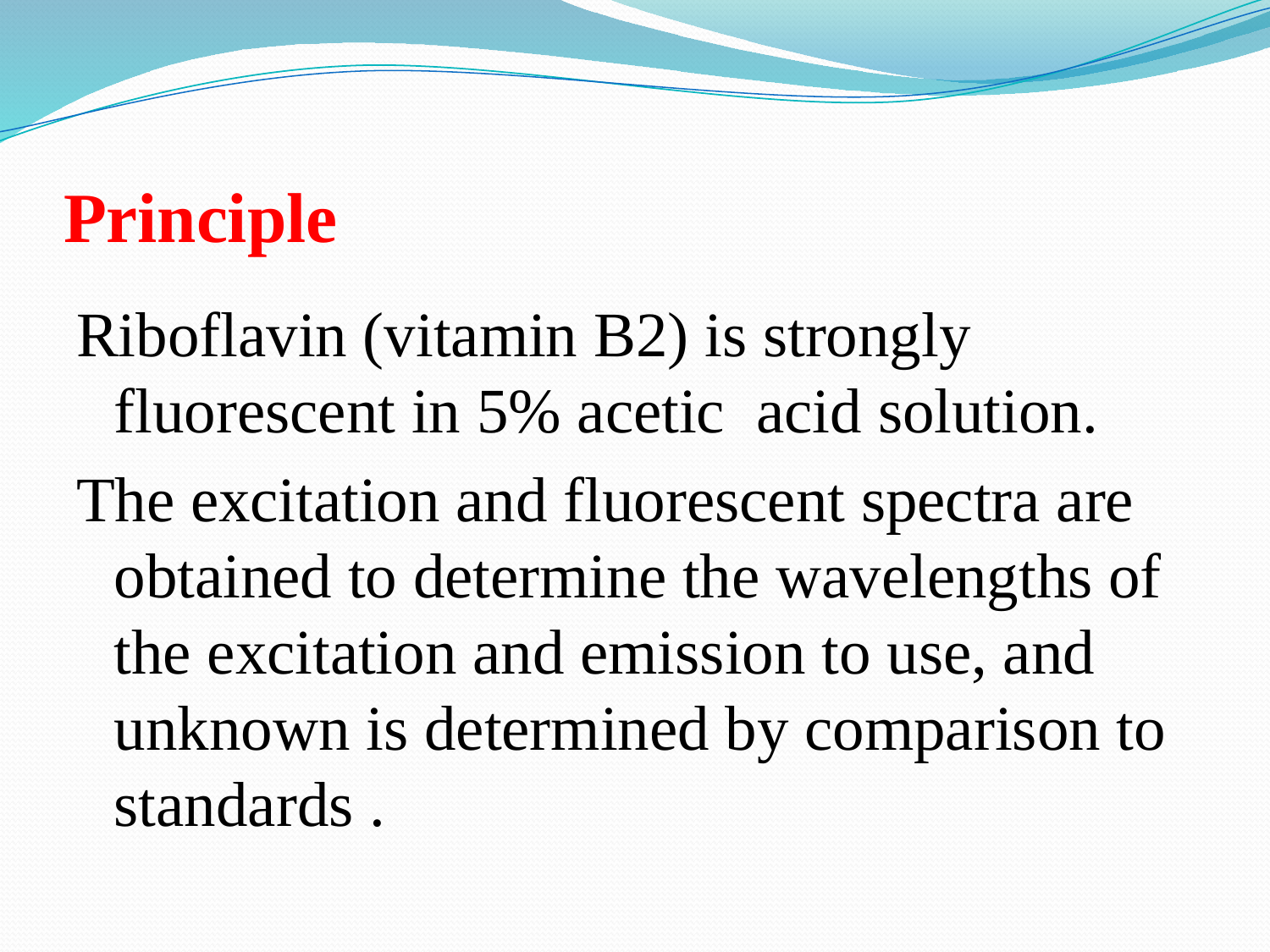

# Principle
Riboflavin (vitamin B2) is strongly fluorescent in 5% acetic  acid solution.
The excitation and fluorescent spectra are obtained to determine the wavelengths of the excitation and emission to use, and unknown is determined by comparison to standards .